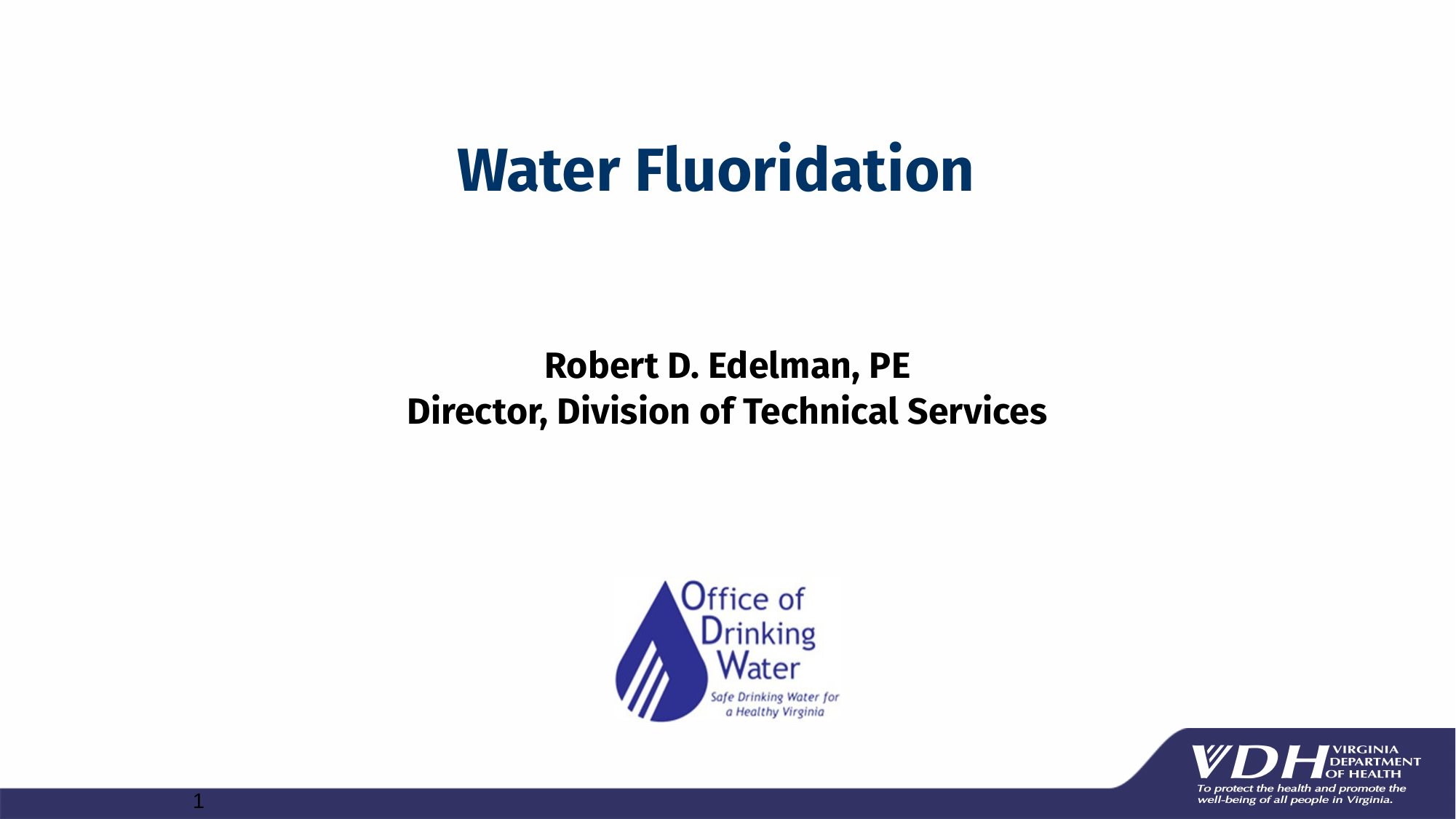

# Water Fluoridation
Robert D. Edelman, PE
Director, Division of Technical Services

1